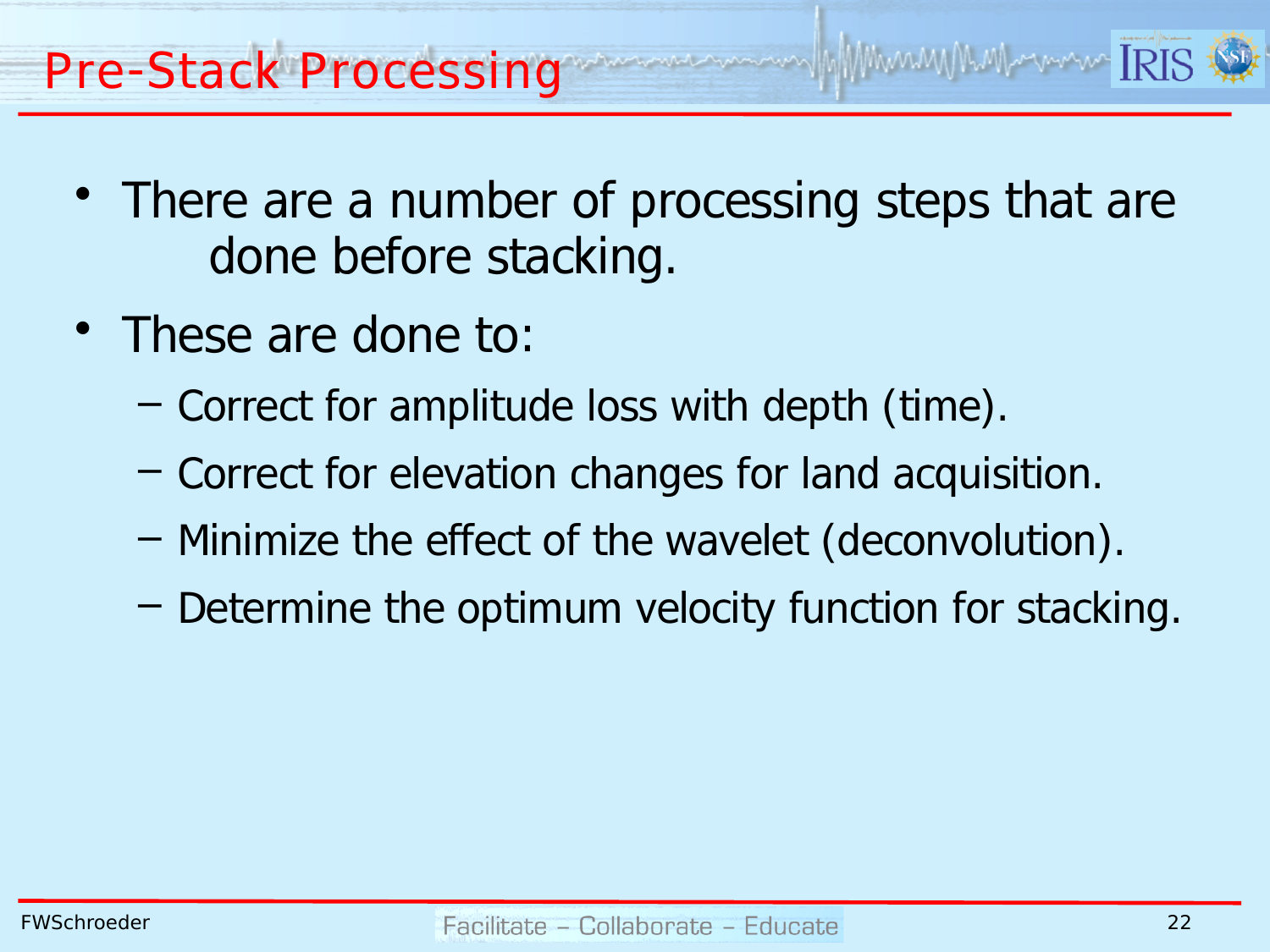

# Pre-Stack Processing
There are a number of processing steps that are 	done before stacking.
These are done to:
Correct for amplitude loss with depth (time).
Correct for elevation changes for land acquisition.
Minimize the effect of the wavelet (deconvolution).
Determine the optimum velocity function for stacking.